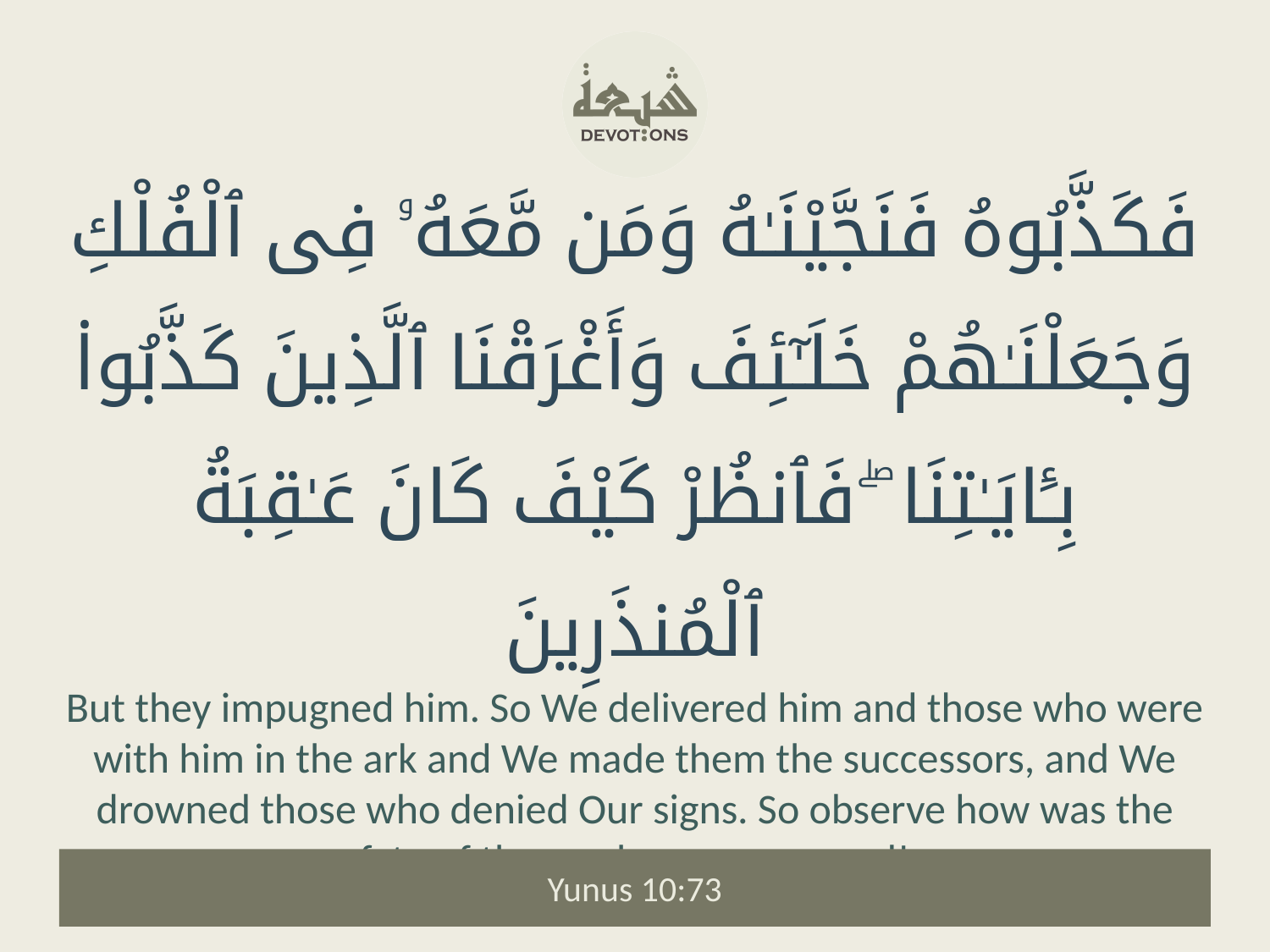

فَكَذَّبُوهُ فَنَجَّيْنَـٰهُ وَمَن مَّعَهُۥ فِى ٱلْفُلْكِ وَجَعَلْنَـٰهُمْ خَلَـٰٓئِفَ وَأَغْرَقْنَا ٱلَّذِينَ كَذَّبُوا۟ بِـَٔايَـٰتِنَا ۖ فَٱنظُرْ كَيْفَ كَانَ عَـٰقِبَةُ ٱلْمُنذَرِينَ
But they impugned him. So We delivered him and those who were with him in the ark and We made them the successors, and We drowned those who denied Our signs. So observe how was the fate of those who were warned!
Yunus 10:73